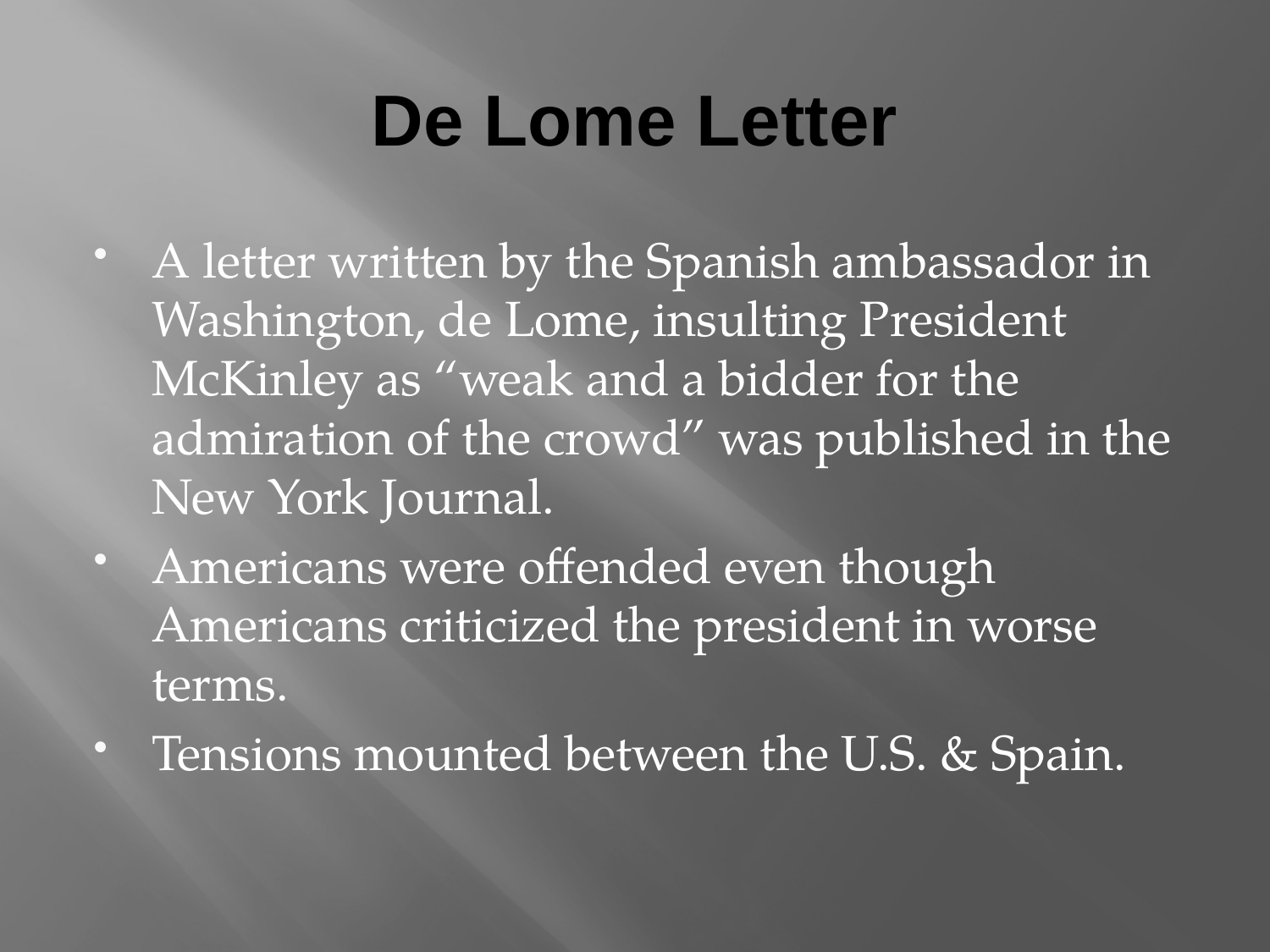

# De Lome Letter
A letter written by the Spanish ambassador in Washington, de Lome, insulting President McKinley as “weak and a bidder for the admiration of the crowd” was published in the New York Journal.
Americans were offended even though Americans criticized the president in worse terms.
Tensions mounted between the U.S. & Spain.